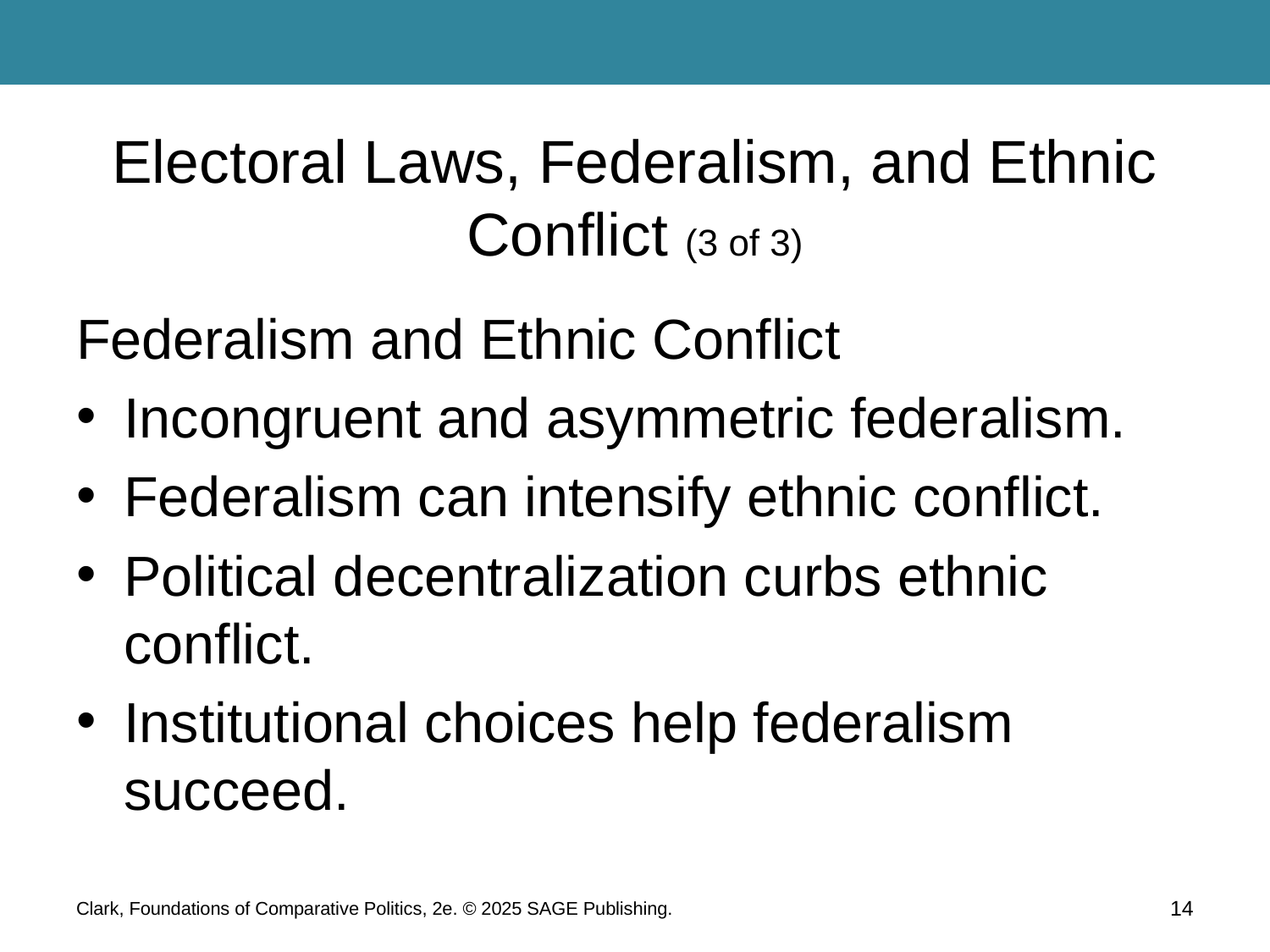

# Electoral Laws, Federalism, and Ethnic Conflict (3 of 3)
Federalism and Ethnic Conflict
Incongruent and asymmetric federalism.
Federalism can intensify ethnic conflict.
Political decentralization curbs ethnic conflict.
Institutional choices help federalism succeed.
Clark, Foundations of Comparative Politics, 2e. © 2025 SAGE Publishing.
14